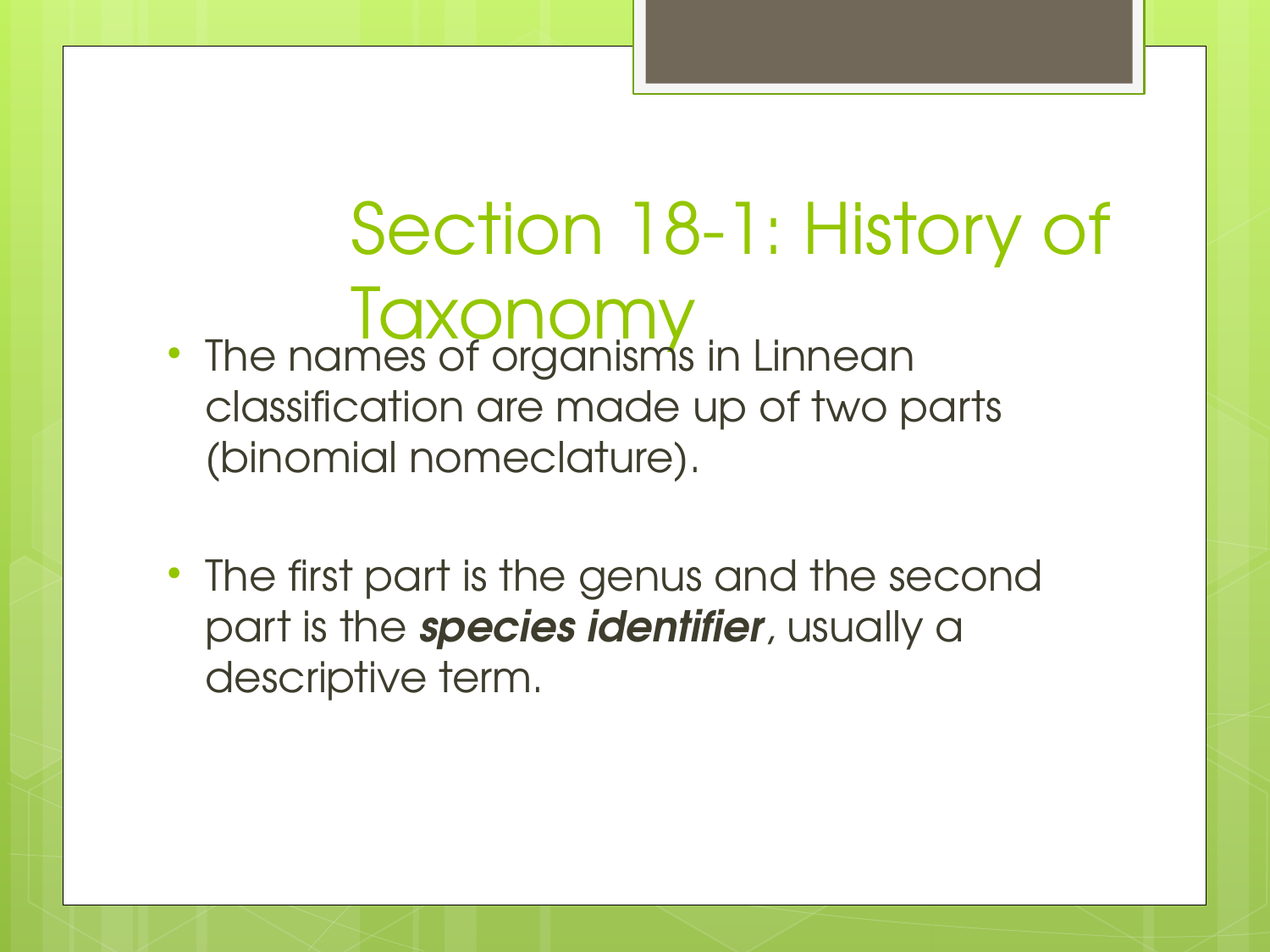

# Section 18-1: History of Taxonomy
The names of organisms in Linnean classification are made up of two parts (binomial nomeclature).

The first part is the genus and the second part is the species identifier, usually a descriptive term.